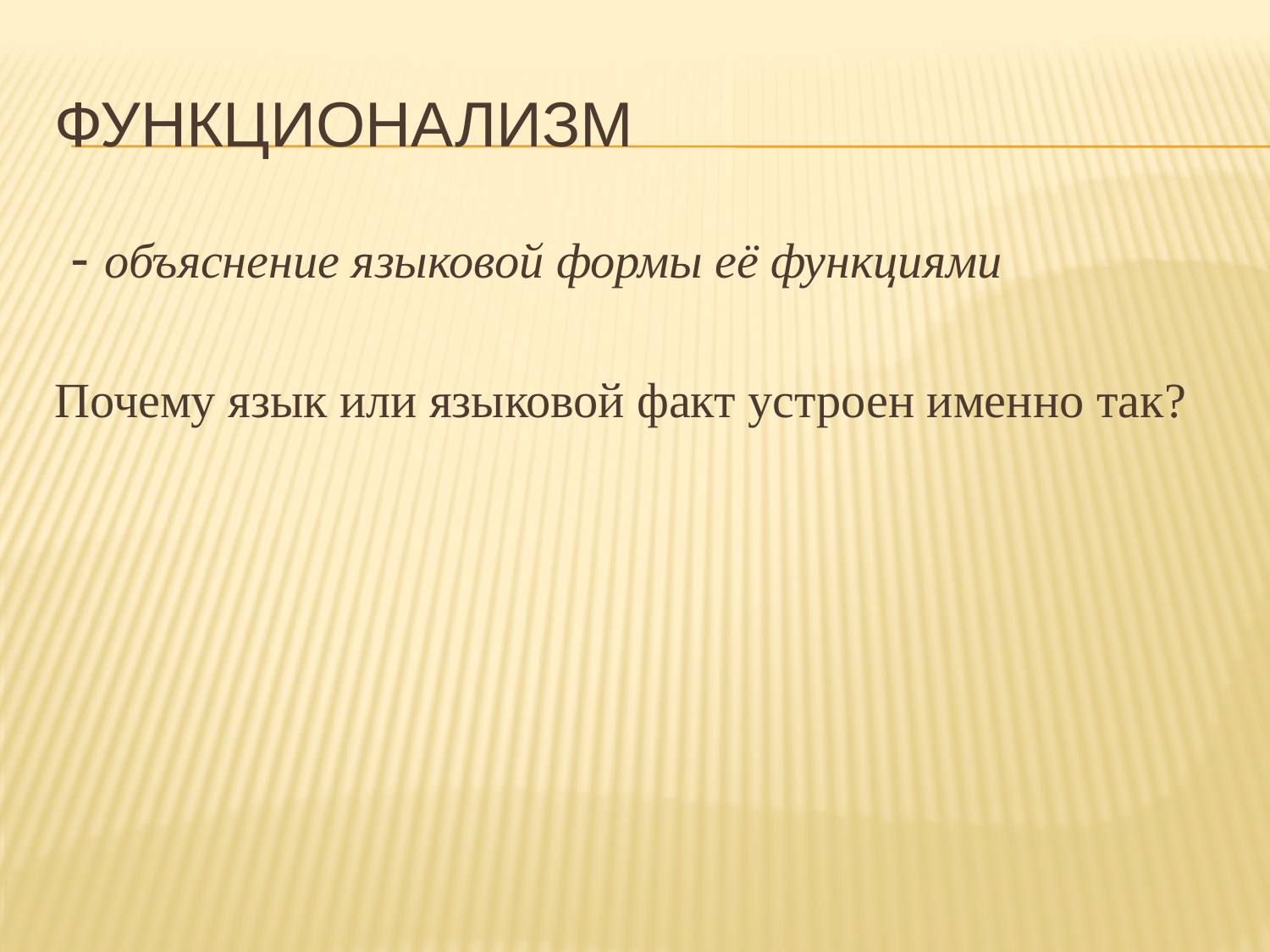

# Функционализм
 - объяснение языковой формы её функциями

Почему язык или языковой факт устроен именно так?